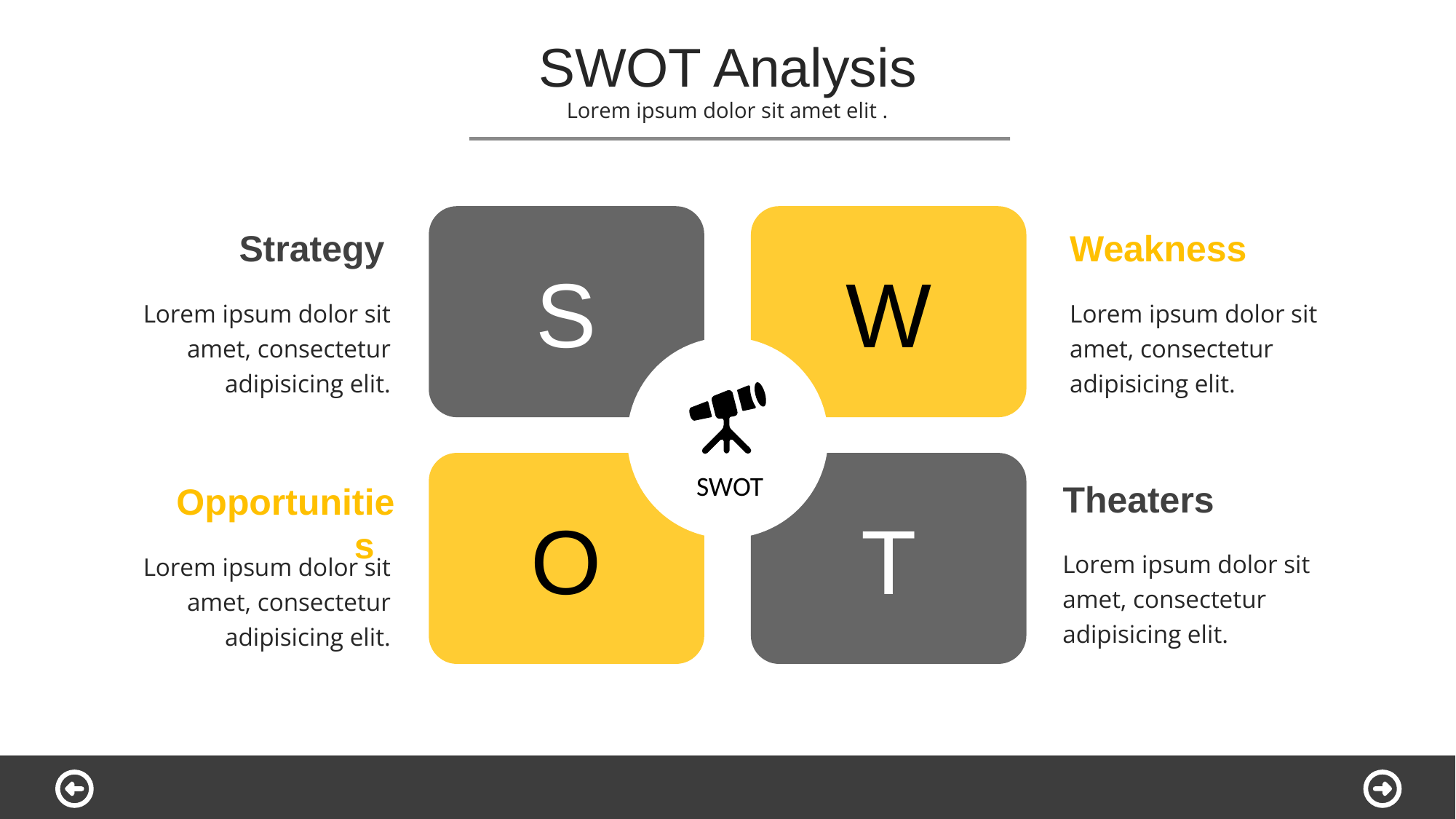

SWOT Analysis
Lorem ipsum dolor sit amet elit .

Strategy
Lorem ipsum dolor sit amet, consectetur adipisicing elit.
Weakness
Lorem ipsum dolor sit amet, consectetur adipisicing elit.
S
W

SWOT
Theaters
Lorem ipsum dolor sit amet, consectetur adipisicing elit.
Opportunities
Lorem ipsum dolor sit amet, consectetur adipisicing elit.
O
T